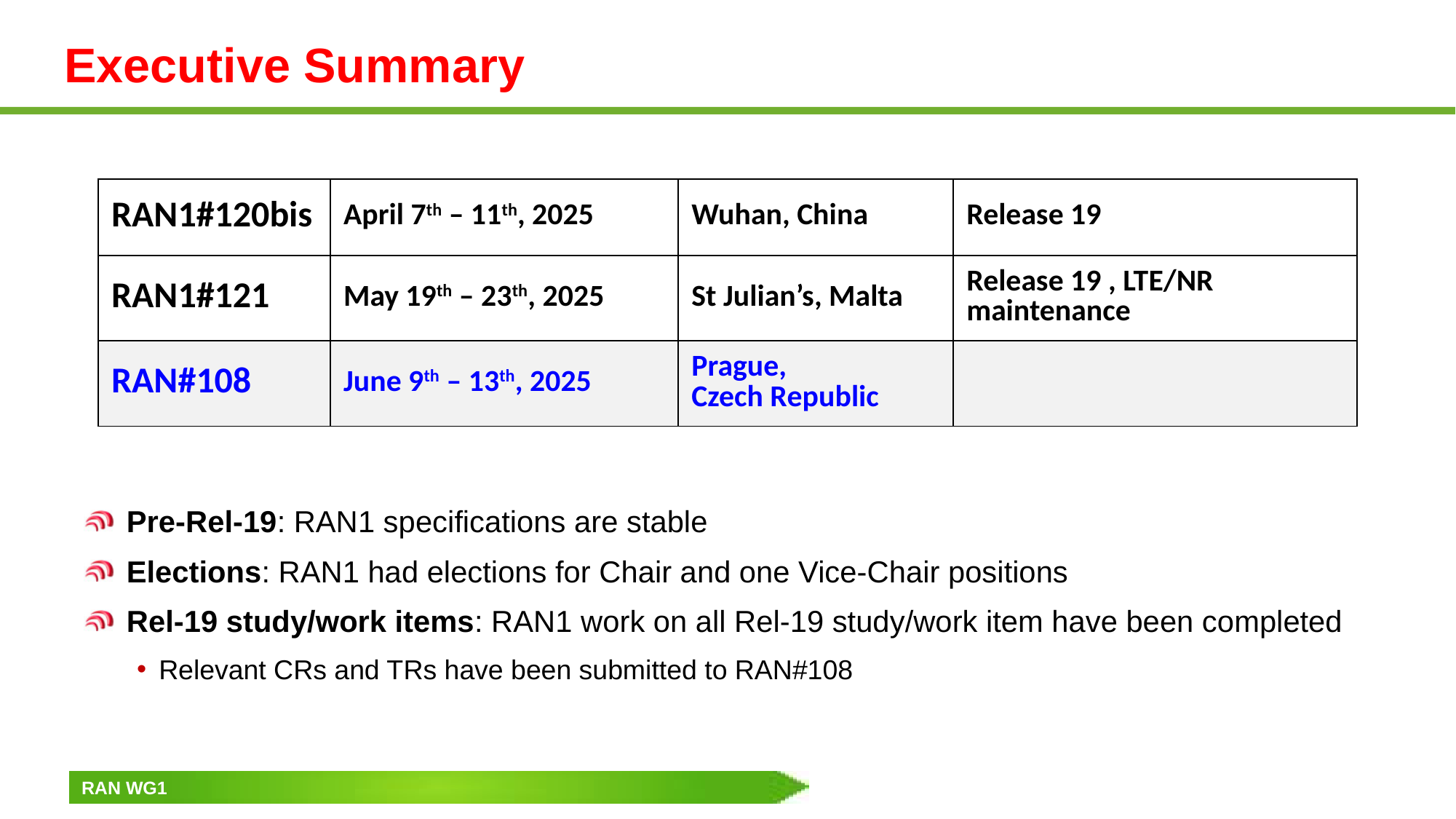

# Executive Summary
| RAN1#120bis | April 7th – 11th, 2025 | Wuhan, China | Release 19 |
| --- | --- | --- | --- |
| RAN1#121 | May 19th – 23th, 2025 | St Julian’s, Malta | Release 19 , LTE/NR maintenance |
| RAN#108 | June 9th – 13th, 2025 | Prague, Czech Republic |  |
Pre-Rel-19: RAN1 specifications are stable
Elections: RAN1 had elections for Chair and one Vice-Chair positions
Rel-19 study/work items: RAN1 work on all Rel-19 study/work item have been completed
Relevant CRs and TRs have been submitted to RAN#108